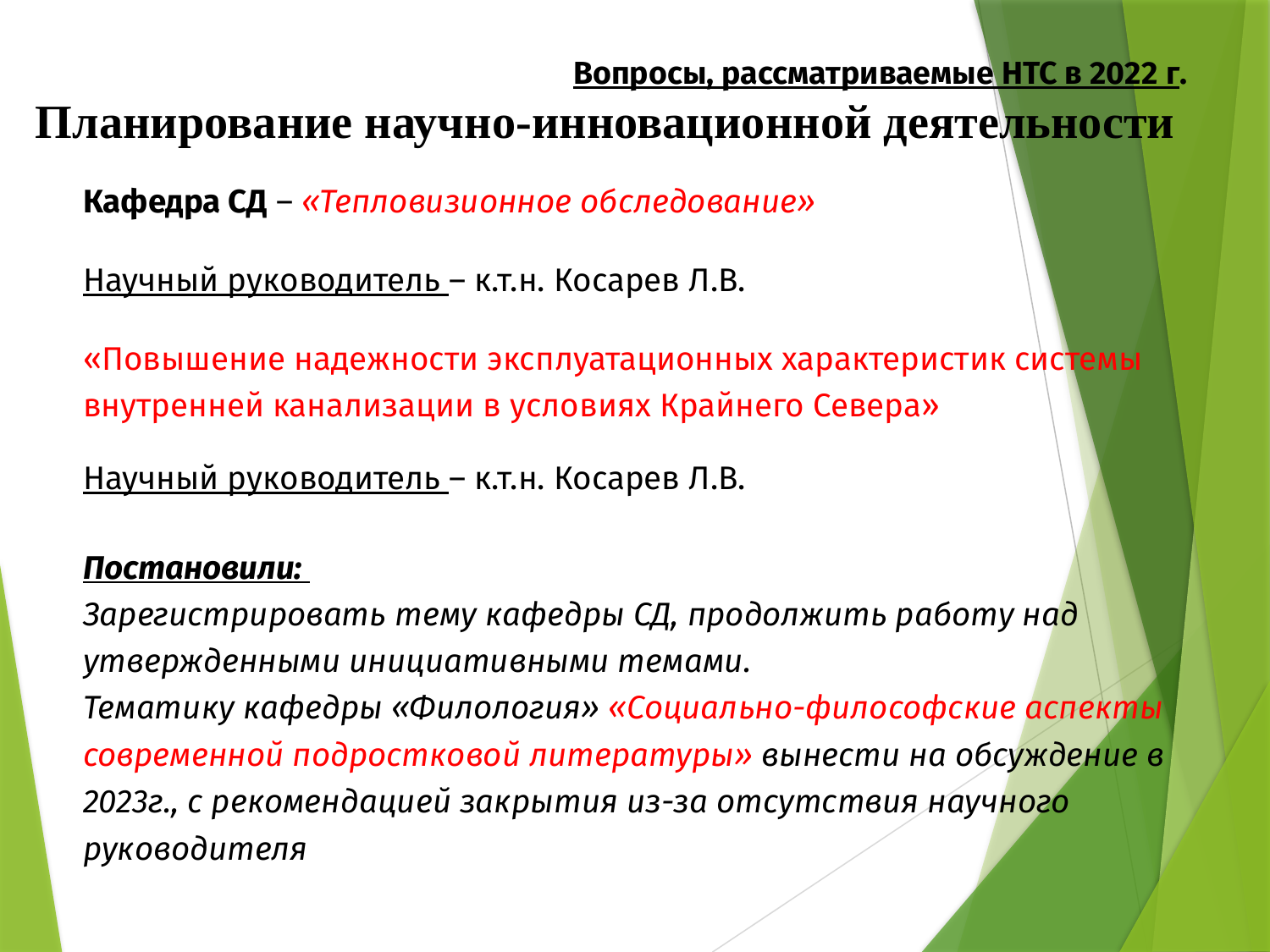

Вопросы, рассматриваемые НТС в 2022 г.
Планирование научно-инновационной деятельности
Кафедра СД – «Тепловизионное обследование»

Научный руководитель – к.т.н. Косарев Л.В.

«Повышение надежности эксплуатационных характеристик системы внутренней канализации в условиях Крайнего Севера»

Научный руководитель – к.т.н. Косарев Л.В.

Постановили:
Зарегистрировать тему кафедры СД, продолжить работу над утвержденными инициативными темами.
Тематику кафедры «Филология» «Социально-философские аспекты современной подростковой литературы» вынести на обсуждение в 2023г., с рекомендацией закрытия из-за отсутствия научного руководителя